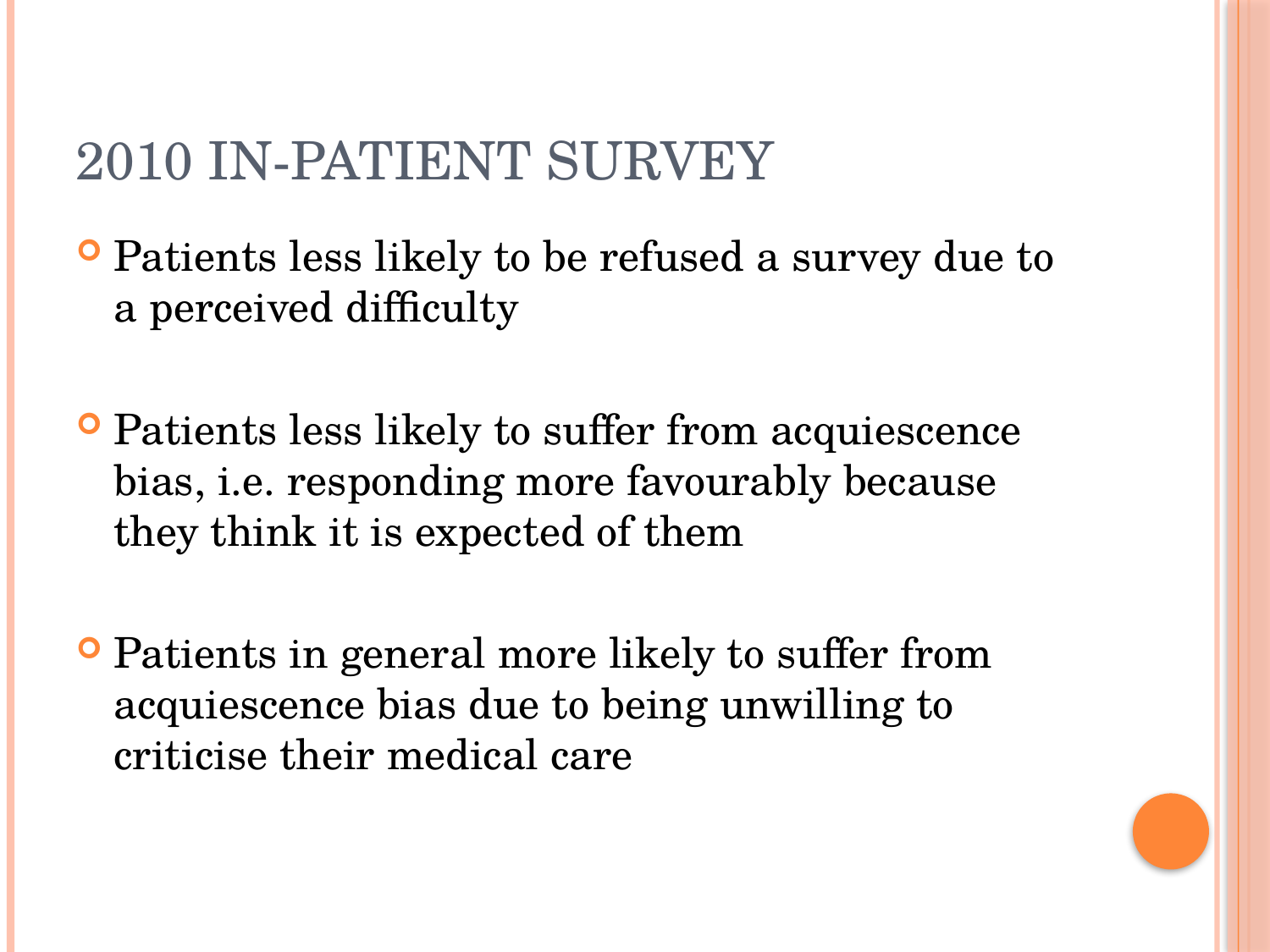

# 2010 In-patient Survey
Patients less likely to be refused a survey due to a perceived difficulty

Patients less likely to suffer from acquiescence bias, i.e. responding more favourably because they think it is expected of them

Patients in general more likely to suffer from acquiescence bias due to being unwilling to criticise their medical care